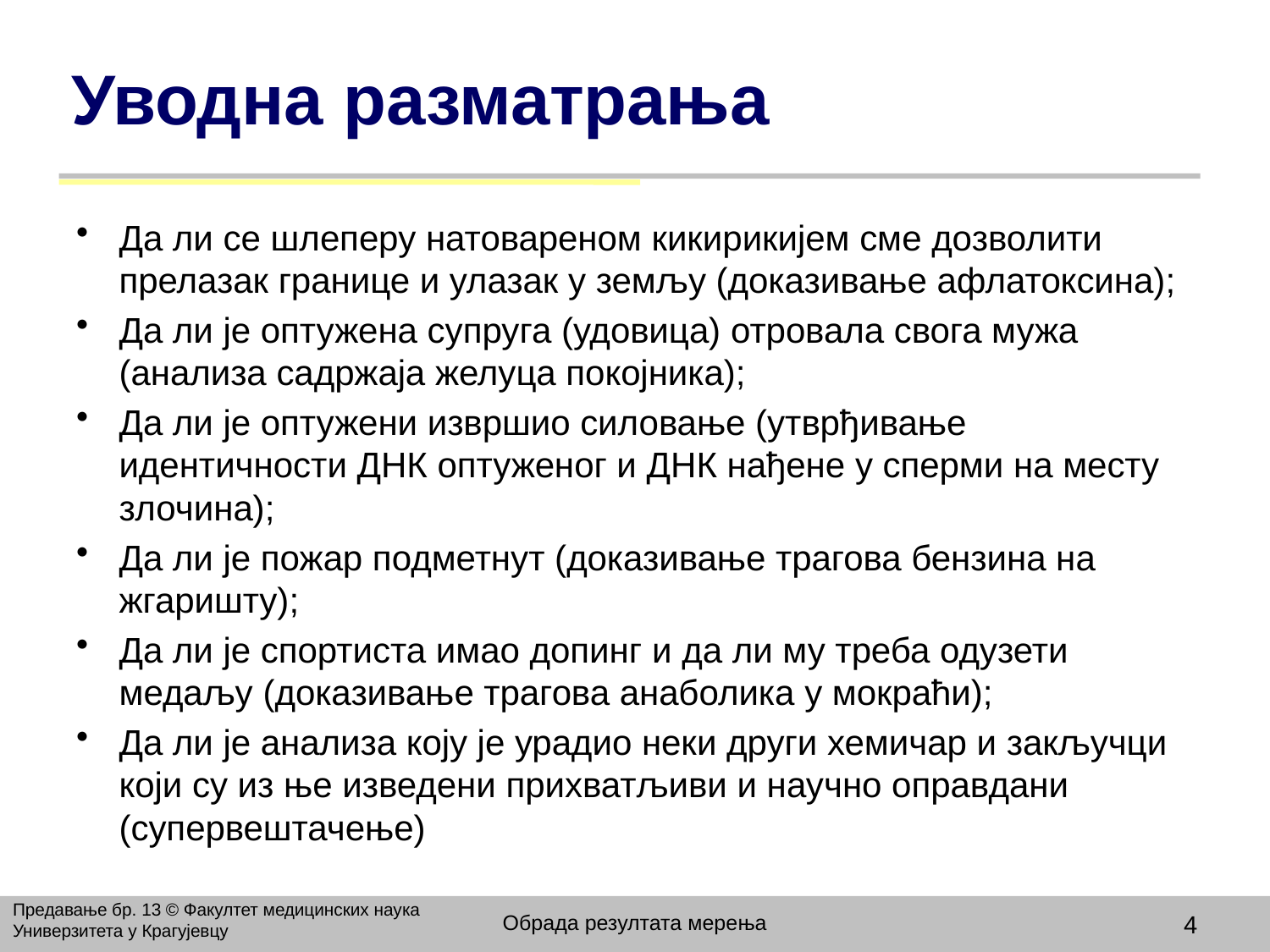

# Уводна разматрања
Да ли се шлеперу натовареном кикирикијем сме дозволити прелазак границе и улазак у земљу (доказивање афлатоксина);
Да ли је оптужена супруга (удовица) отровала свога мужа (анализа садржаја желуца покојника);
Да ли је оптужени извршио силовање (утврђивање идентичности ДНК оптуженог и ДНК нађене у сперми на месту злочина);
Да ли је пожар подметнут (доказивање трагова бензина на жгаришту);
Да ли је спортиста имао допинг и да ли му треба одузети медаљу (доказивање трагова анаболика у мокраћи);
Да ли је анализа коју је урадио неки други хемичар и закључци који су из ње изведени прихватљиви и научно оправдани (супервештачење)

Предавање бр. 13 © Факултет медицинских наука Универзитета у Крагујевцу
Обрада резултата мерења
4